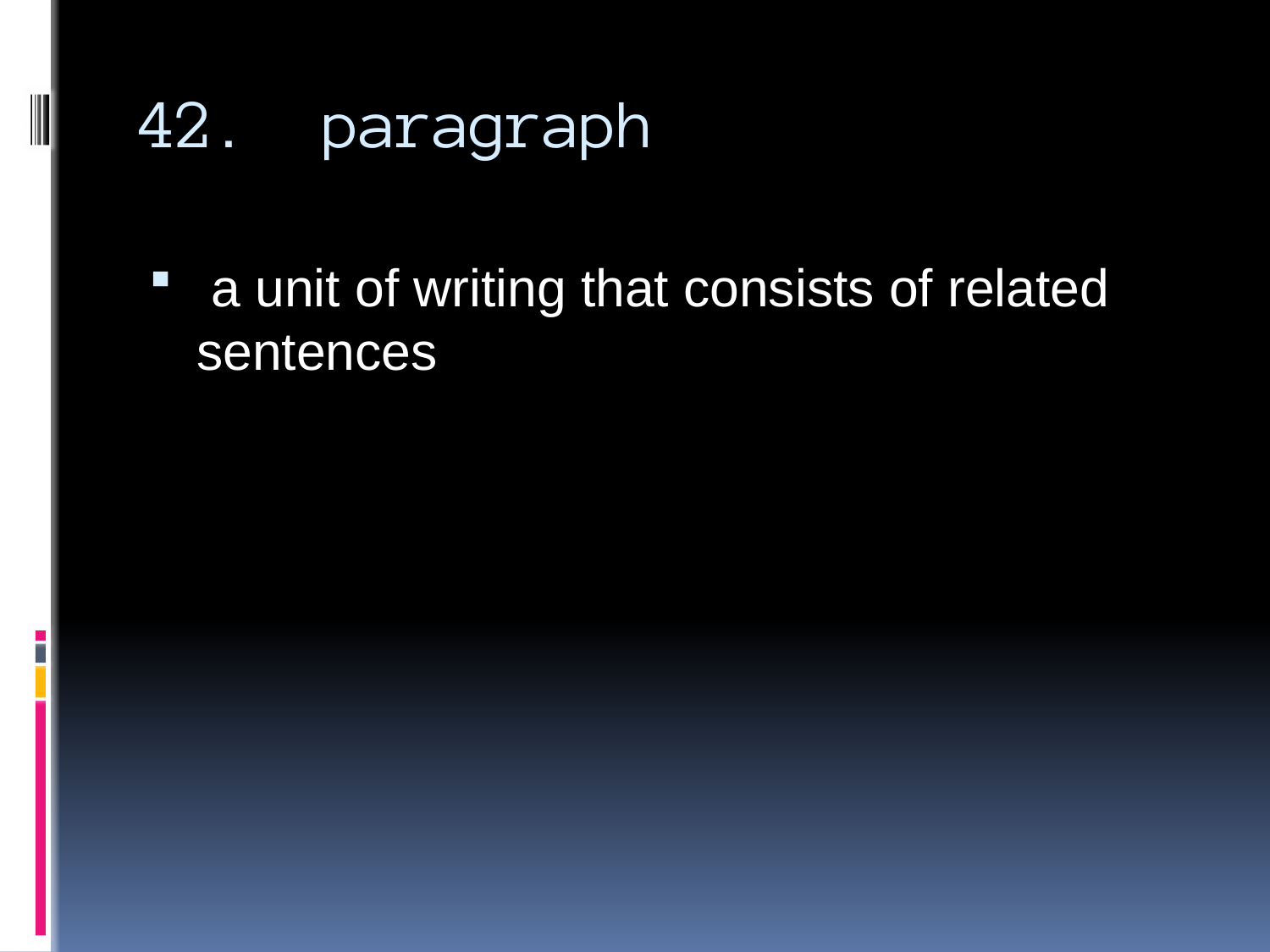

# 42.  paragraph
 a unit of writing that consists of related sentences